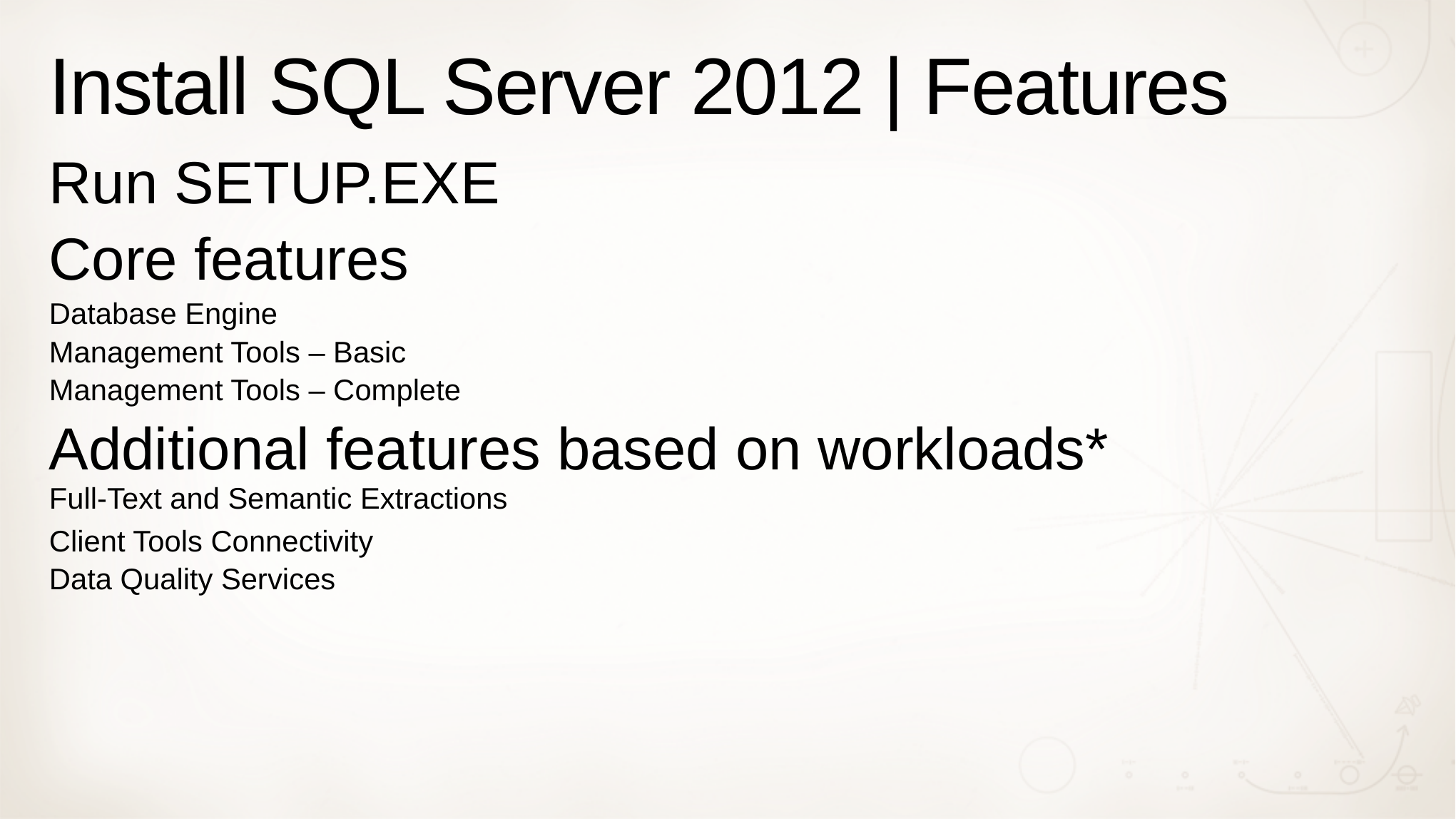

# Install SQL Server 2012 | Features
Run SETUP.EXE
Core features
Database Engine
Management Tools – Basic
Management Tools – Complete
Additional features based on workloads*
Full-Text and Semantic Extractions
Client Tools Connectivity
Data Quality Services